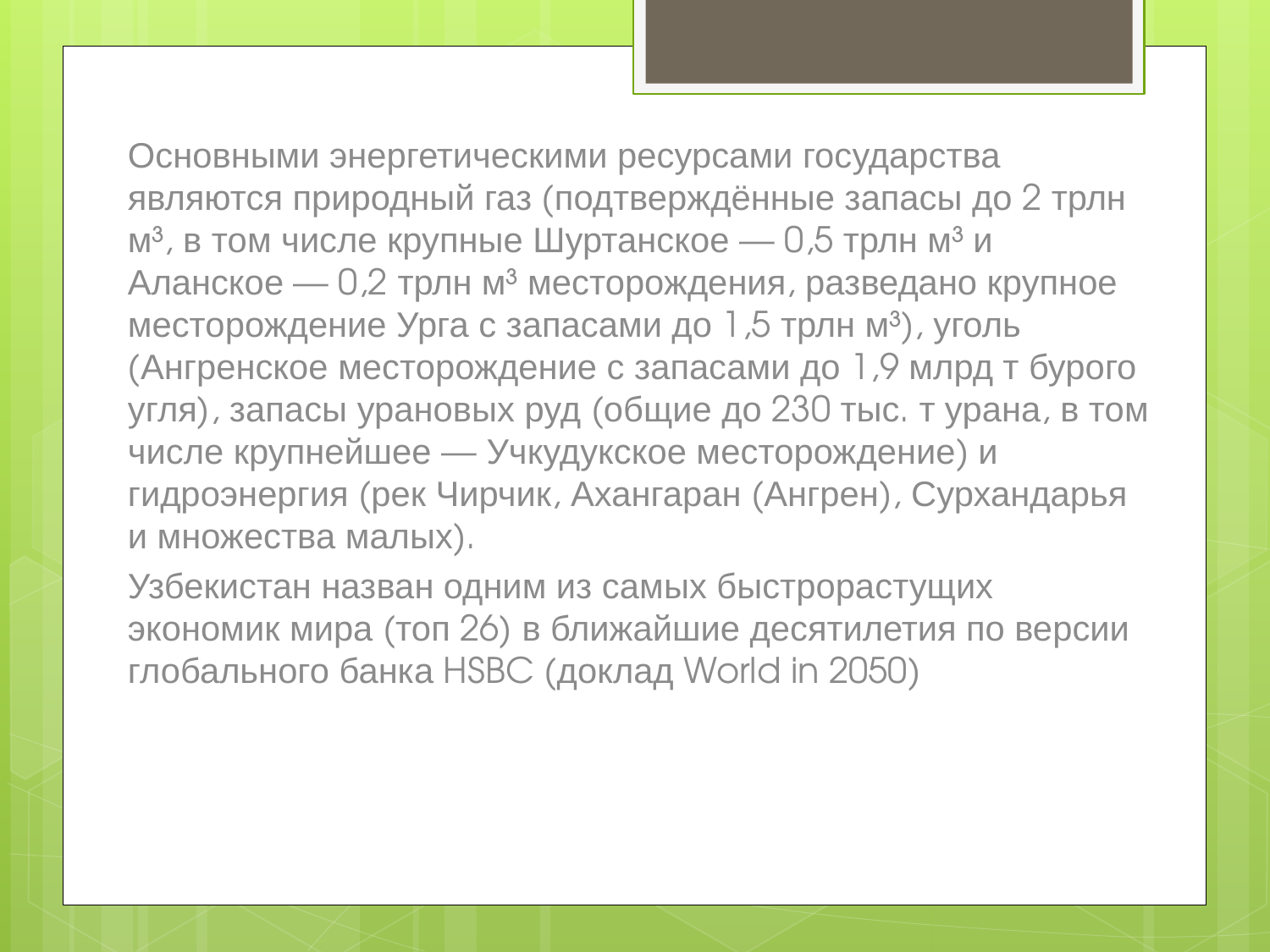

Основными энергетическими ресурсами государства являются природный газ (подтверждённые запасы до 2 трлн м³, в том числе крупные Шуртанское — 0,5 трлн м³ и Аланское — 0,2 трлн м³ месторождения, разведано крупное месторождение Урга с запасами до 1,5 трлн м³), уголь (Ангренское месторождение с запасами до 1,9 млрд т бурого угля), запасы урановых руд (общие до 230 тыс. т урана, в том числе крупнейшее — Учкудукское месторождение) и гидроэнергия (рек Чирчик, Ахангаран (Ангрен), Сурхандарья и множества малых).
Узбекистан назван одним из самых быстрорастущих экономик мира (топ 26) в ближайшие десятилетия по версии глобального банка HSBC (доклад World in 2050)

#